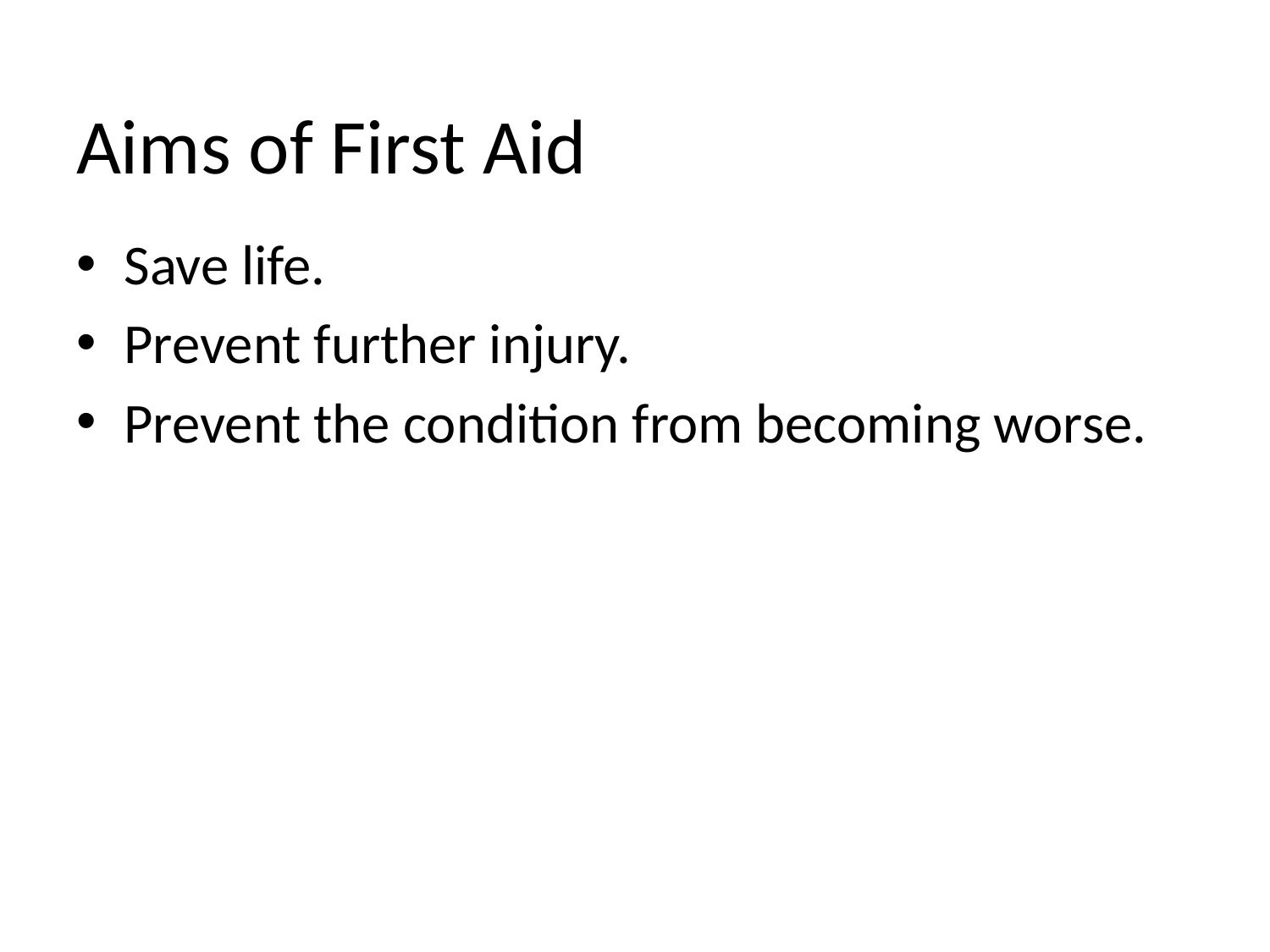

# Aims of First Aid
Save life.
Prevent further injury.
Prevent the condition from becoming worse.